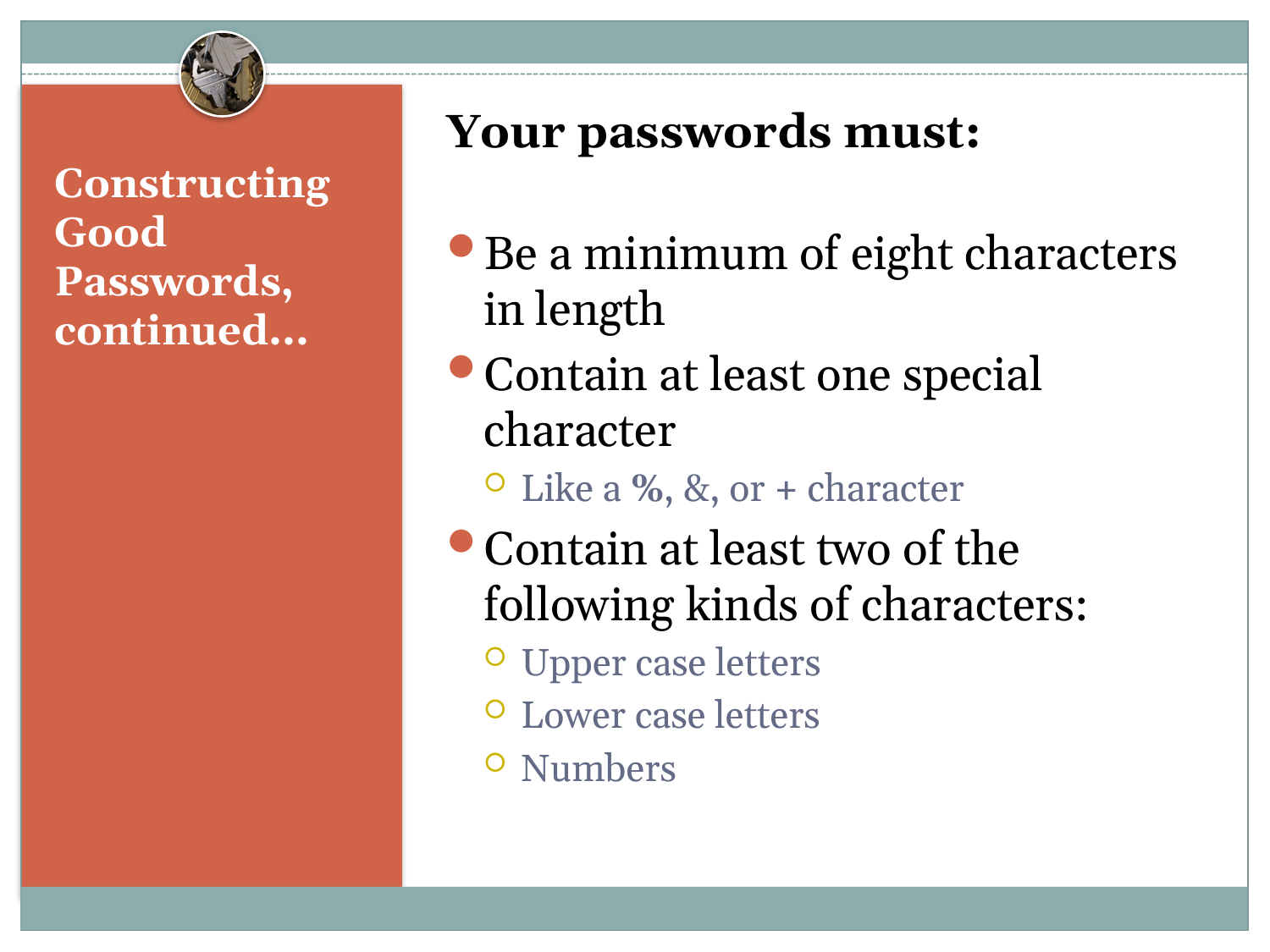

Your passwords must:
Be a minimum of eight characters in length
Contain at least one special character
Like a %, &, or + character
Contain at least two of the following kinds of characters:
Upper case letters
Lower case letters
Numbers
# Constructing Good Passwords, continued...